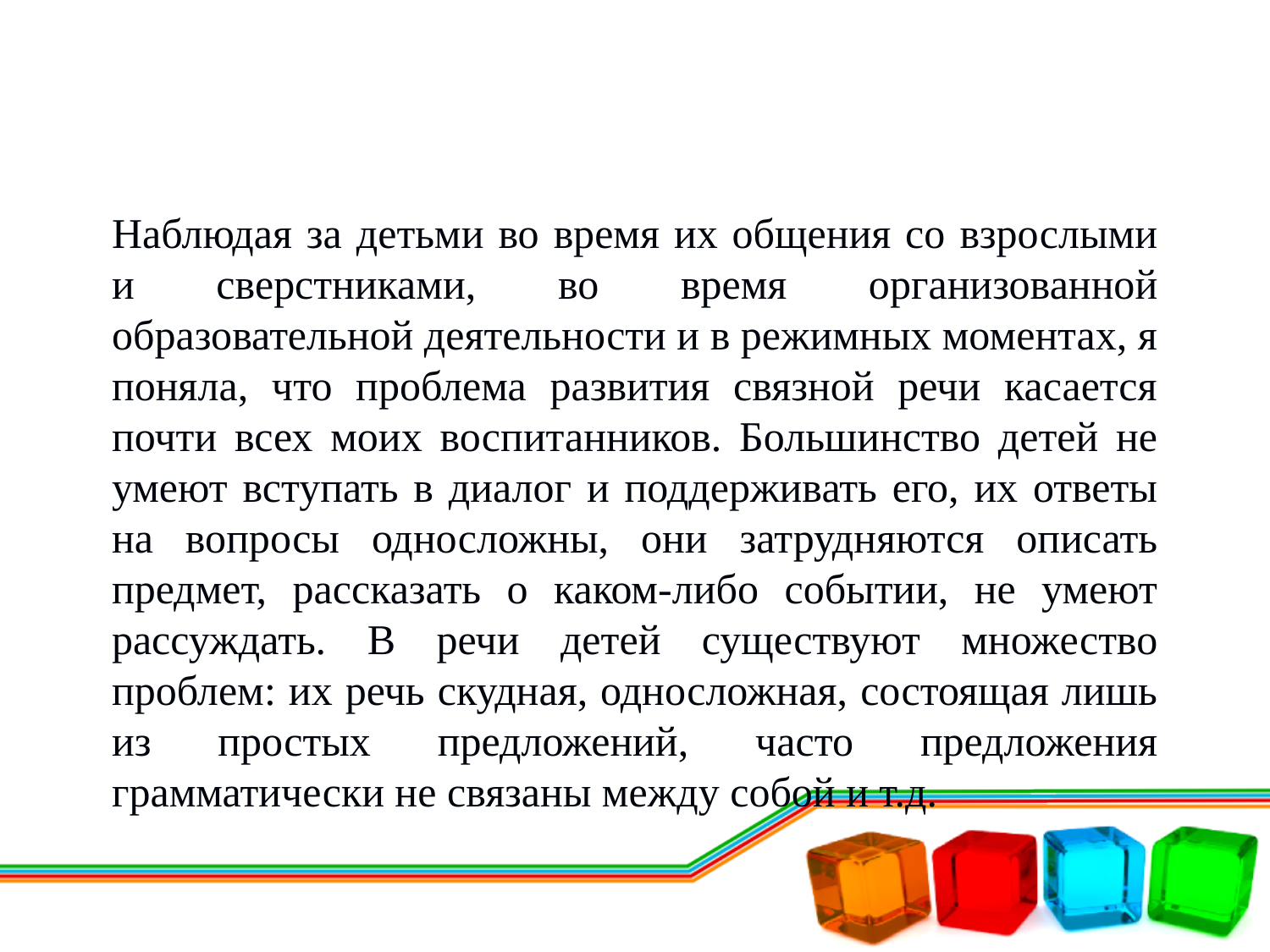

#

Наблюдая за детьми во время их общения со взрослыми и сверстниками, во время организованной образовательной деятельности и в режимных моментах, я поняла, что проблема развития связной речи касается почти всех моих воспитанников. Большинство детей не умеют вступать в диалог и поддерживать его, их ответы на вопросы односложны, они затрудняются описать предмет, рассказать о каком-либо событии, не умеют рассуждать. В речи детей существуют множество проблем: их речь скудная, односложная, состоящая лишь из простых предложений, часто предложения грамматически не связаны между собой и т.д.